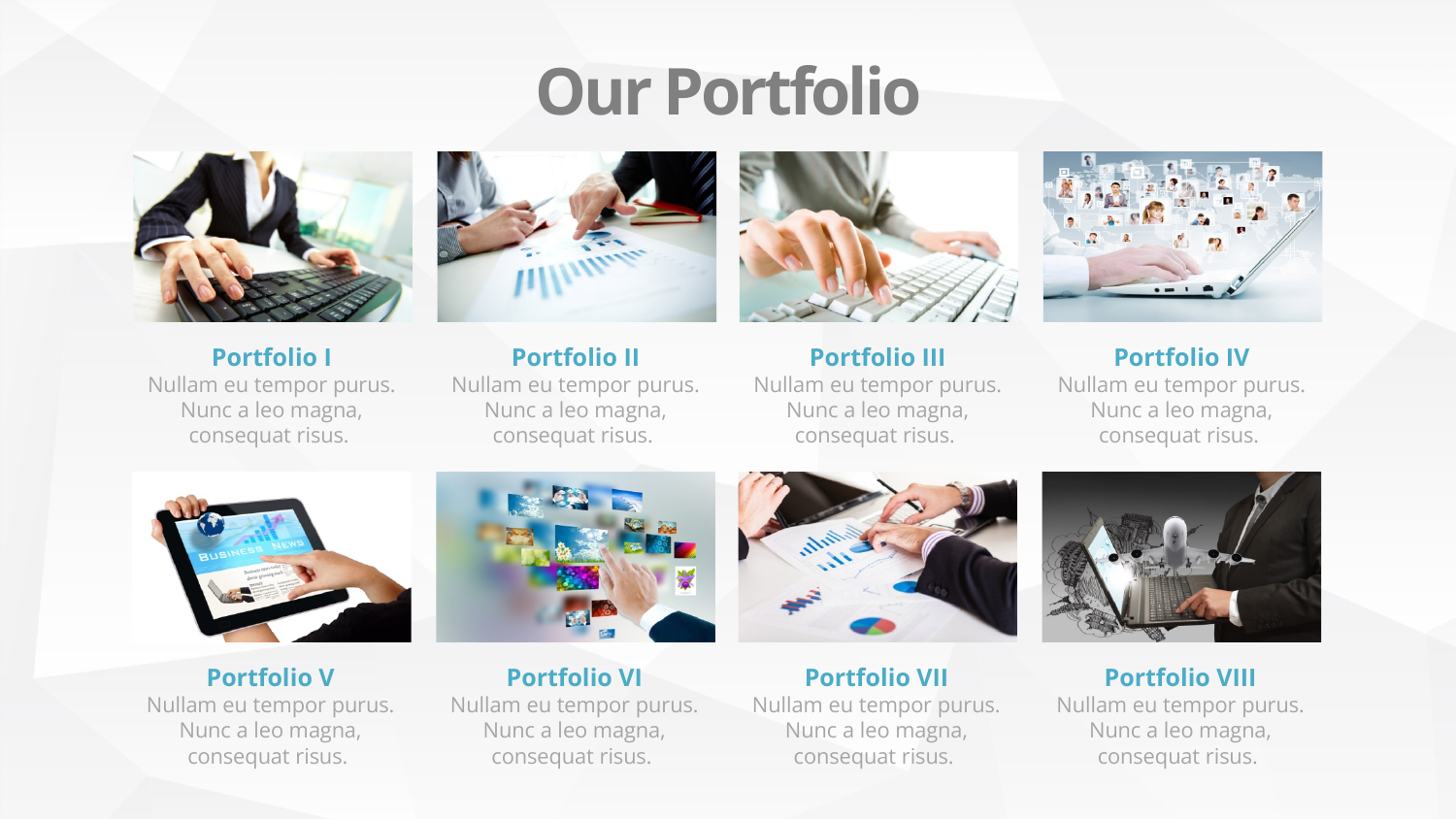

Our Portfolio

Portfolio I
Nullam eu tempor purus. Nunc a leo magna, consequat risus.
Portfolio II
Nullam eu tempor purus. Nunc a leo magna, consequat risus.
Portfolio III
Nullam eu tempor purus. Nunc a leo magna, consequat risus.
Portfolio IV
Nullam eu tempor purus. Nunc a leo magna, consequat risus.

Portfolio V
Nullam eu tempor purus. Nunc a leo magna, consequat risus.
Portfolio VI
Nullam eu tempor purus. Nunc a leo magna, consequat risus.
Portfolio VII
Nullam eu tempor purus. Nunc a leo magna, consequat risus.
Portfolio VIII
Nullam eu tempor purus. Nunc a leo magna, consequat risus.